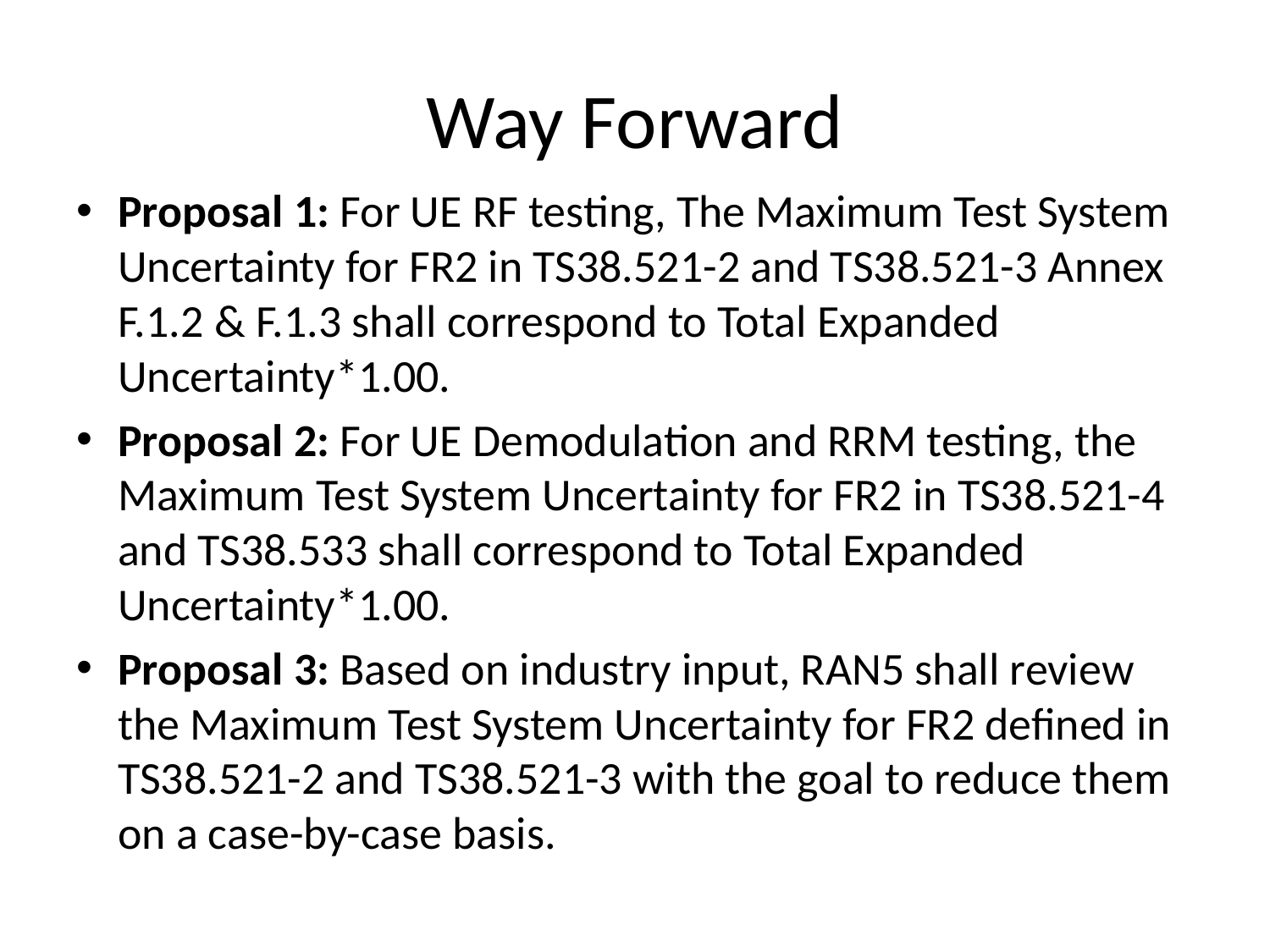

# Way Forward
Proposal 1: For UE RF testing, The Maximum Test System Uncertainty for FR2 in TS38.521-2 and TS38.521-3 Annex F.1.2 & F.1.3 shall correspond to Total Expanded Uncertainty*1.00.
Proposal 2: For UE Demodulation and RRM testing, the Maximum Test System Uncertainty for FR2 in TS38.521-4 and TS38.533 shall correspond to Total Expanded Uncertainty*1.00.
Proposal 3: Based on industry input, RAN5 shall review the Maximum Test System Uncertainty for FR2 defined in TS38.521-2 and TS38.521-3 with the goal to reduce them on a case-by-case basis.